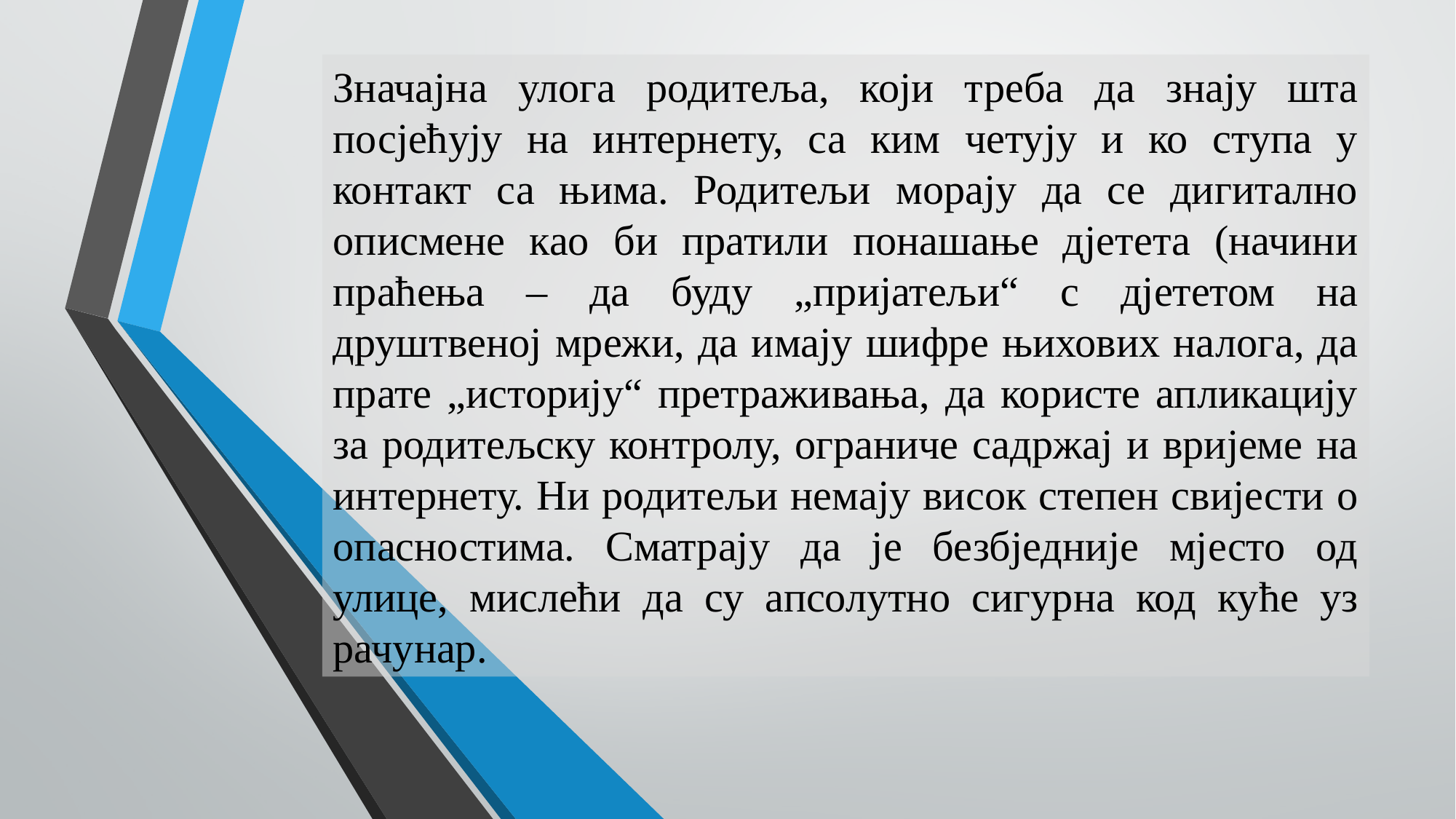

Значајна улога родитеља, који треба да знају шта посјећују на интернету, са ким четују и ко ступа у контакт са њима. Родитељи морају да се дигитално описмене као би пратили понашање дјетета (начини праћења – да буду „пријатељи“ с дјететом на друштвеној мрежи, да имају шифре њихових налога, да прате „историју“ претраживања, да користе апликацију за родитељску контролу, ограниче садржај и вријеме на интернету. Ни родитељи немају висок степен свијести о опасностима. Сматрају да је безбједније мјесто од улице, мислећи да су апсолутно сигурна код куће уз рачунар.